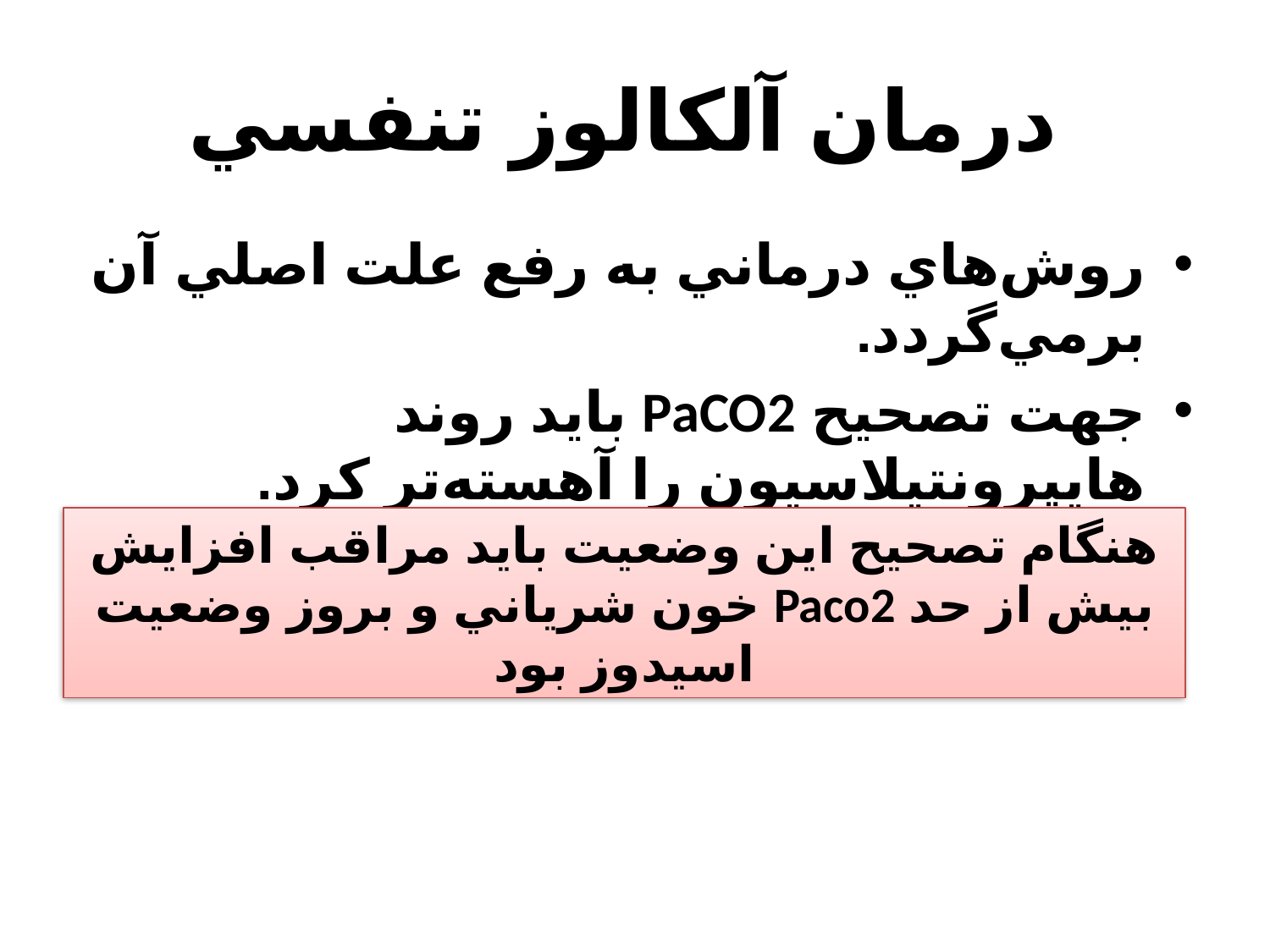

# درمان آلكالوز تنفسي
روش‌هاي درماني به رفع علت اصلي آن برمي‌گردد.
جهت تصحيح PaCO2 بايد روند هايپرونتيلاسيون را آهسته‌تر كرد.

هنگام تصحيح اين وضعيت بايد مراقب افزايش بيش از حد Paco2 خون شرياني و بروز وضعيت اسيدوز بود